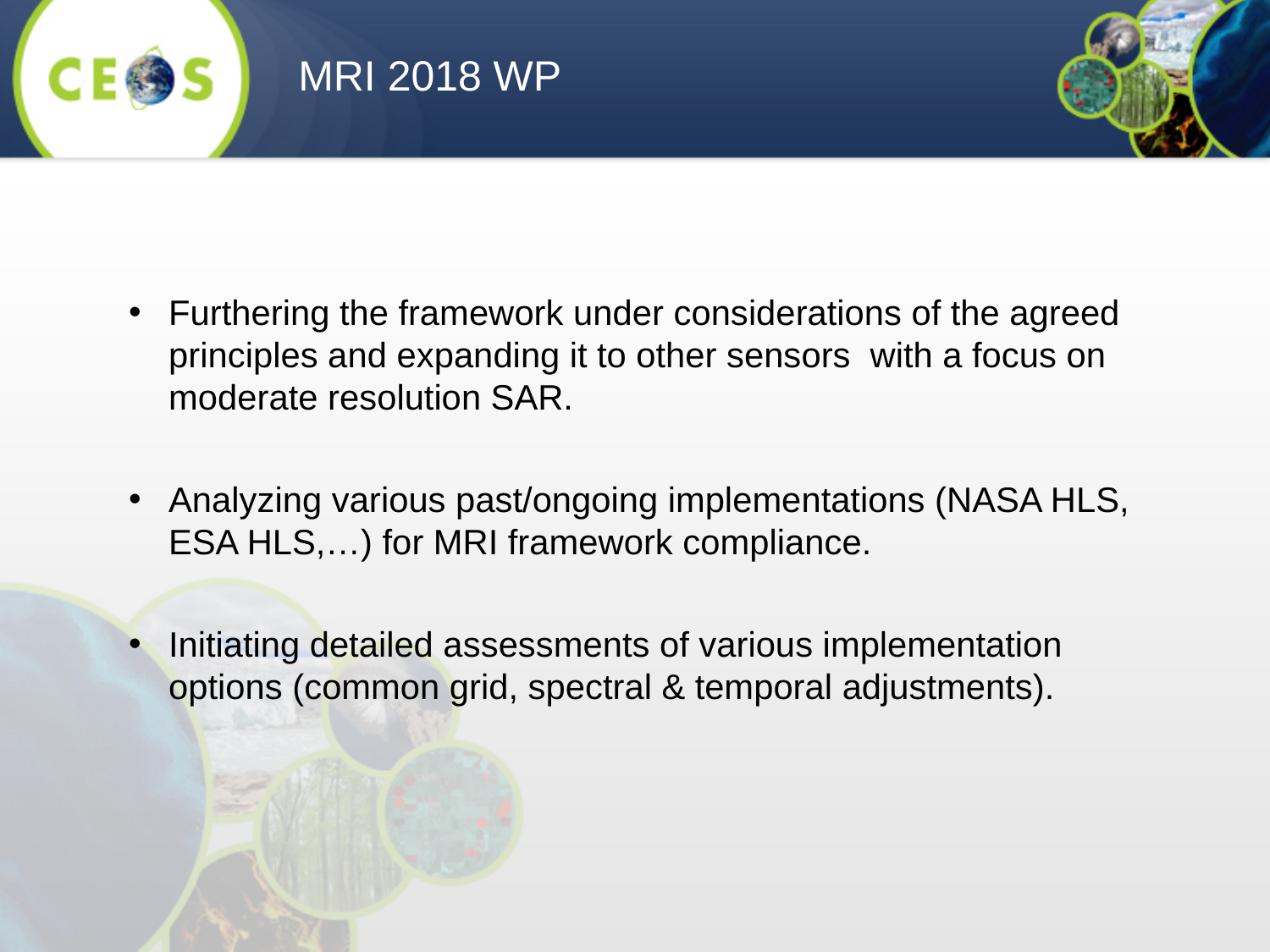

MRI 2018 WP

Furthering the framework under considerations of the agreed principles and expanding it to other sensors  with a focus on moderate resolution SAR.

Analyzing various past/ongoing implementations (NASA HLS, ESA HLS,…) for MRI framework compliance.

Initiating detailed assessments of various implementation options (common grid, spectral & temporal adjustments).